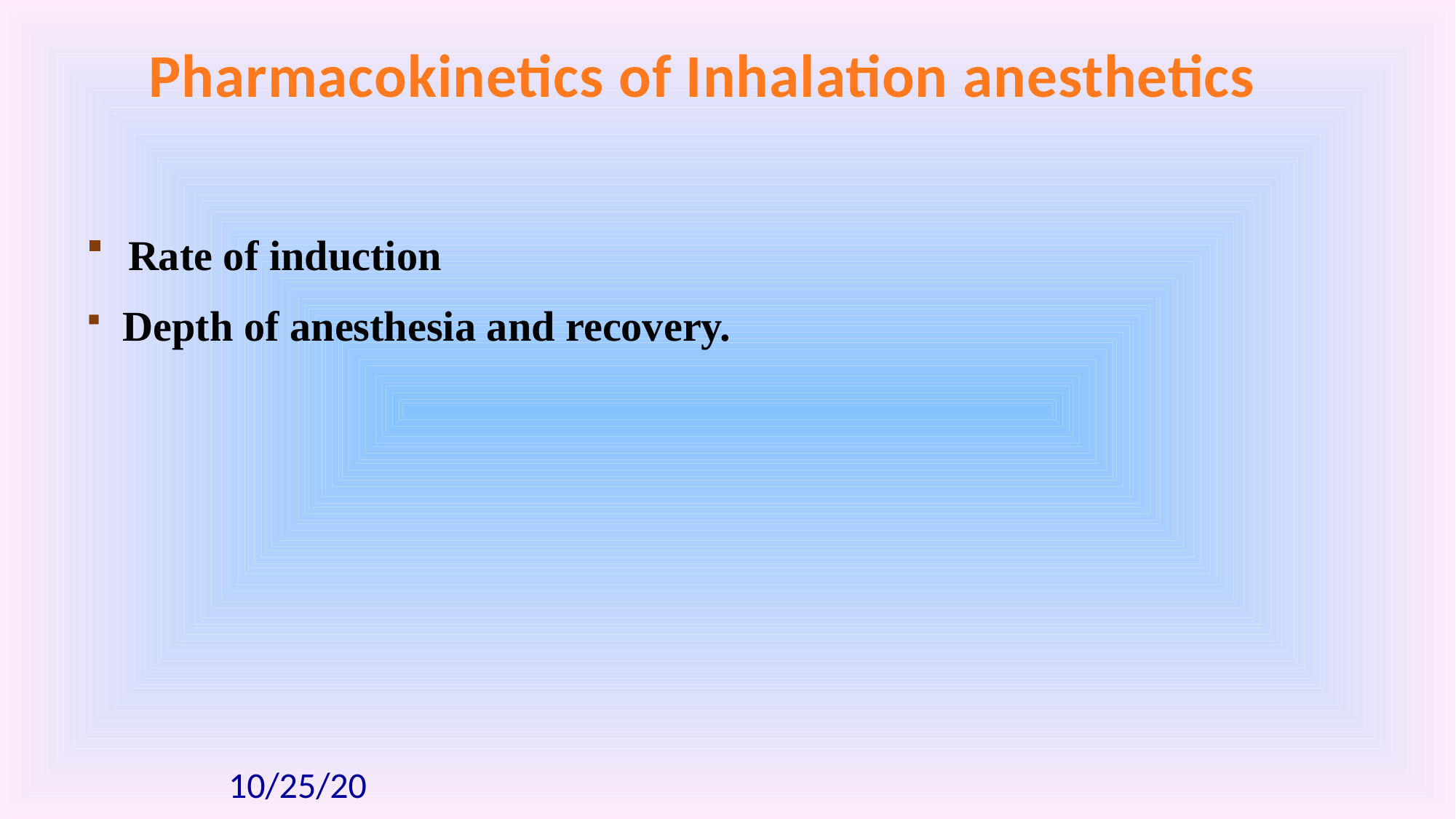

Pharmacokinetics of Inhalation anesthetics
  Rate of induction
  Depth of anesthesia and recovery.
10/25/20